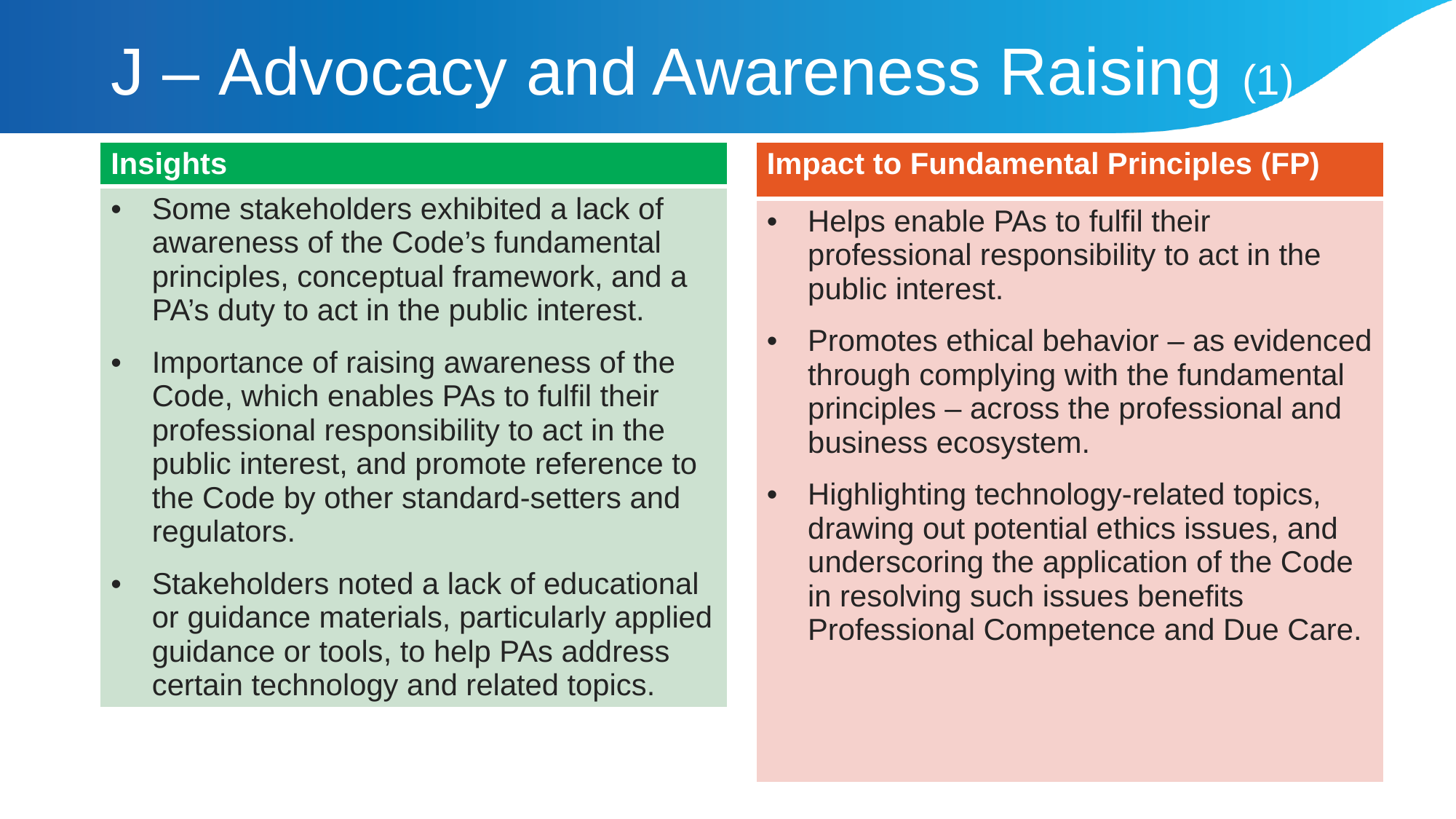

# J – Advocacy and Awareness Raising (1)
| Insights |
| --- |
| Some stakeholders exhibited a lack of awareness of the Code’s fundamental principles, conceptual framework, and a PA’s duty to act in the public interest. Importance of raising awareness of the Code, which enables PAs to fulfil their professional responsibility to act in the public interest, and promote reference to the Code by other standard-setters and regulators. Stakeholders noted a lack of educational or guidance materials, particularly applied guidance or tools, to help PAs address certain technology and related topics. |
| Impact to Fundamental Principles (FP) |
| --- |
| Helps enable PAs to fulfil their professional responsibility to act in the public interest. Promotes ethical behavior – as evidenced through complying with the fundamental principles – across the professional and business ecosystem. Highlighting technology-related topics, drawing out potential ethics issues, and underscoring the application of the Code in resolving such issues benefits Professional Competence and Due Care. |